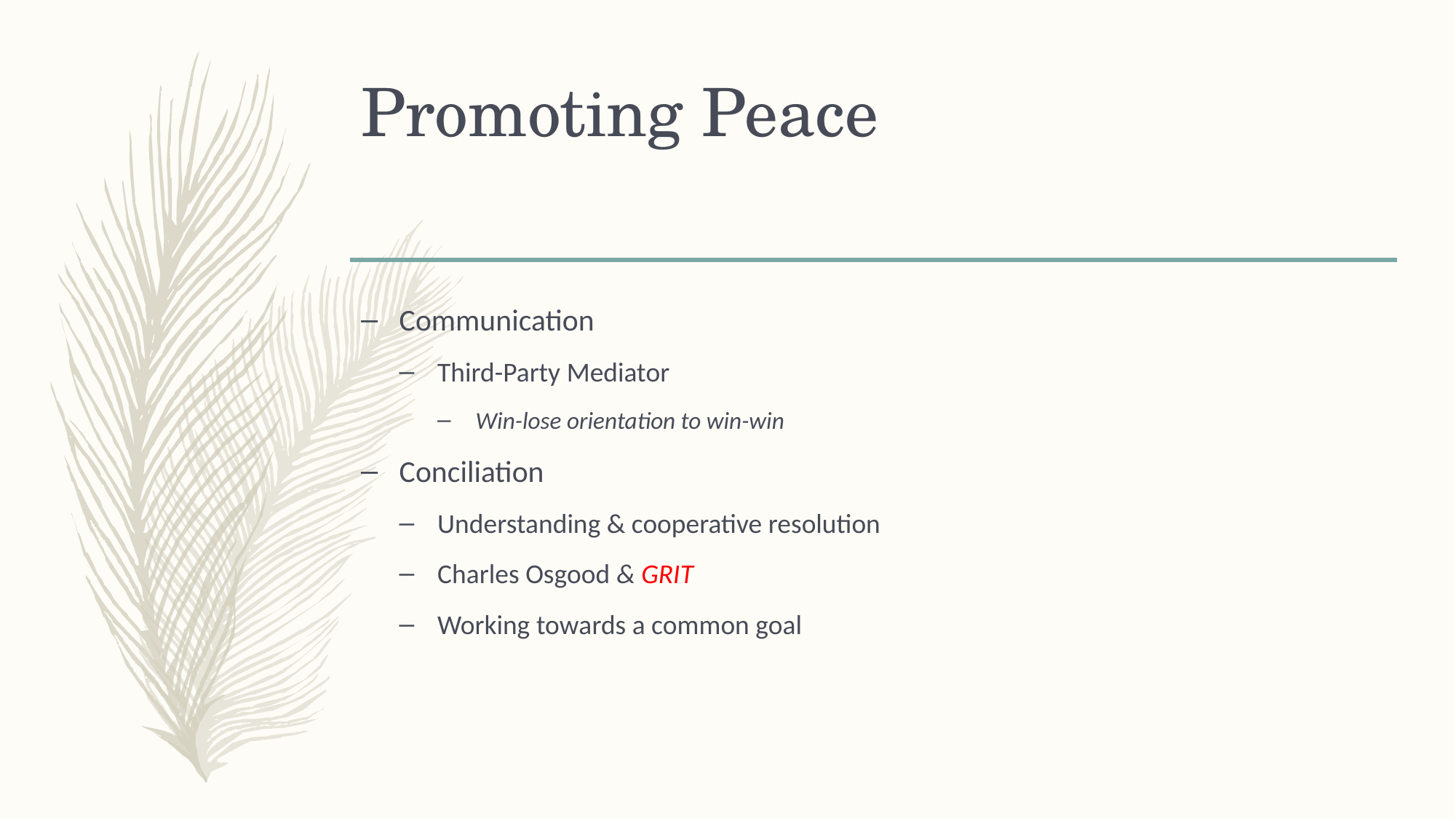

# Promoting Peace
Communication
Third-Party Mediator
Win-lose orientation to win-win
Conciliation
Understanding & cooperative resolution
Charles Osgood & GRIT
Working towards a common goal